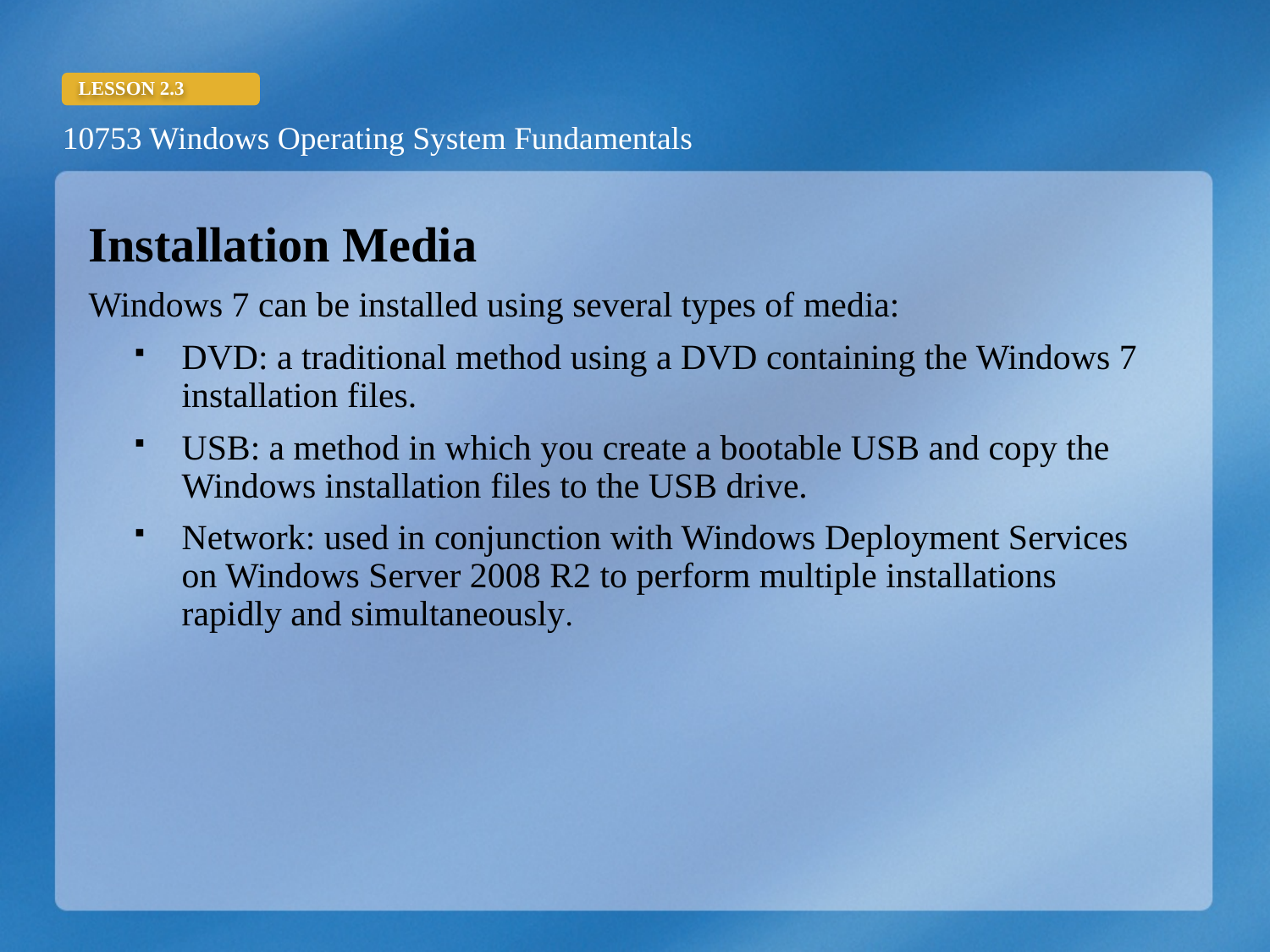

Installation Media
Windows 7 can be installed using several types of media:
DVD: a traditional method using a DVD containing the Windows 7 installation files.
USB: a method in which you create a bootable USB and copy the Windows installation files to the USB drive.
Network: used in conjunction with Windows Deployment Services on Windows Server 2008 R2 to perform multiple installations rapidly and simultaneously.